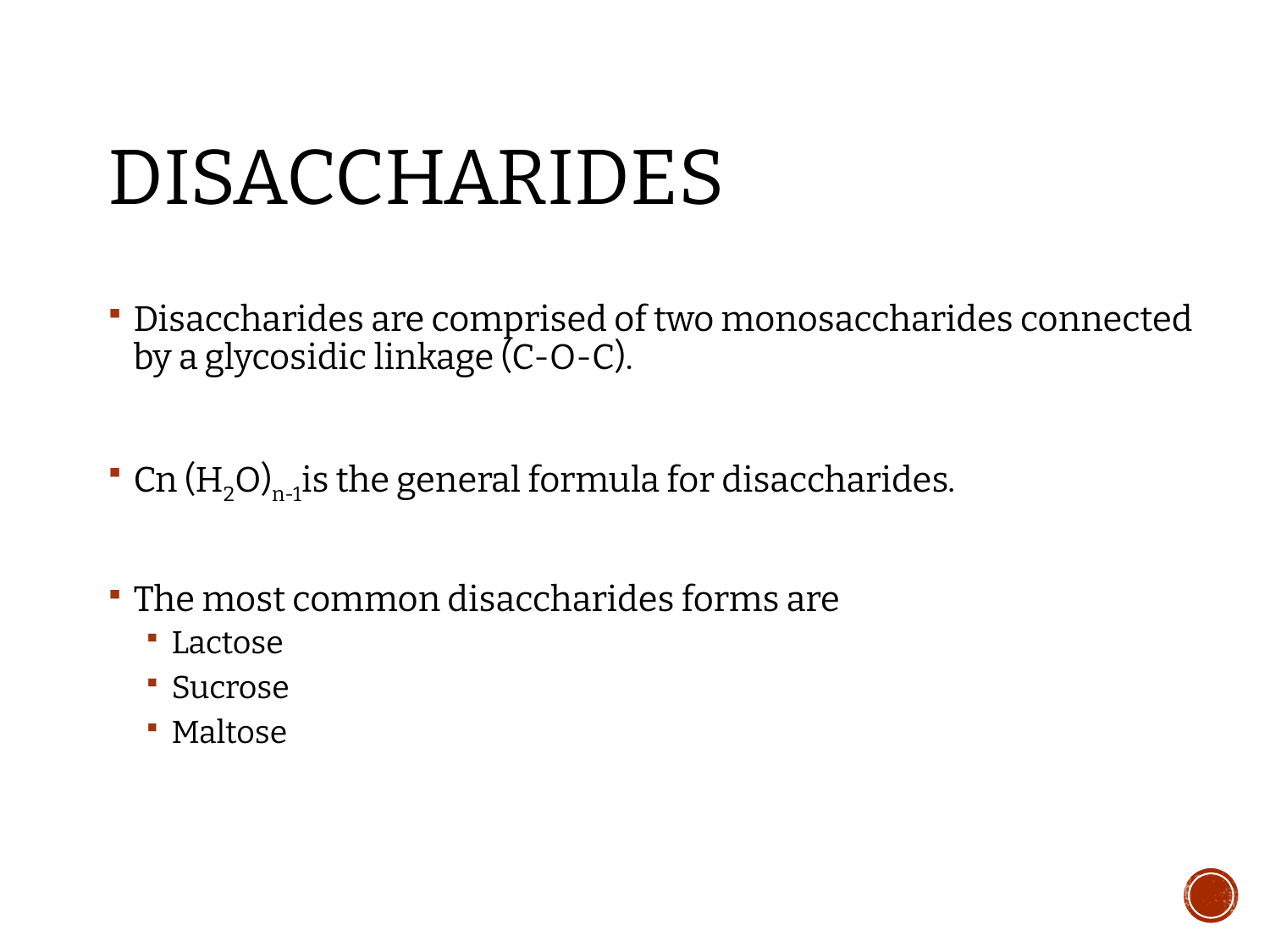

# Disaccharides
Disaccharides are comprised of two monosaccharides connected by a glycosidic linkage (C-O-C).

Cn (H2O)n-1is the general formula for disaccharides.

The most common disaccharides forms are
Lactose
Sucrose
Maltose